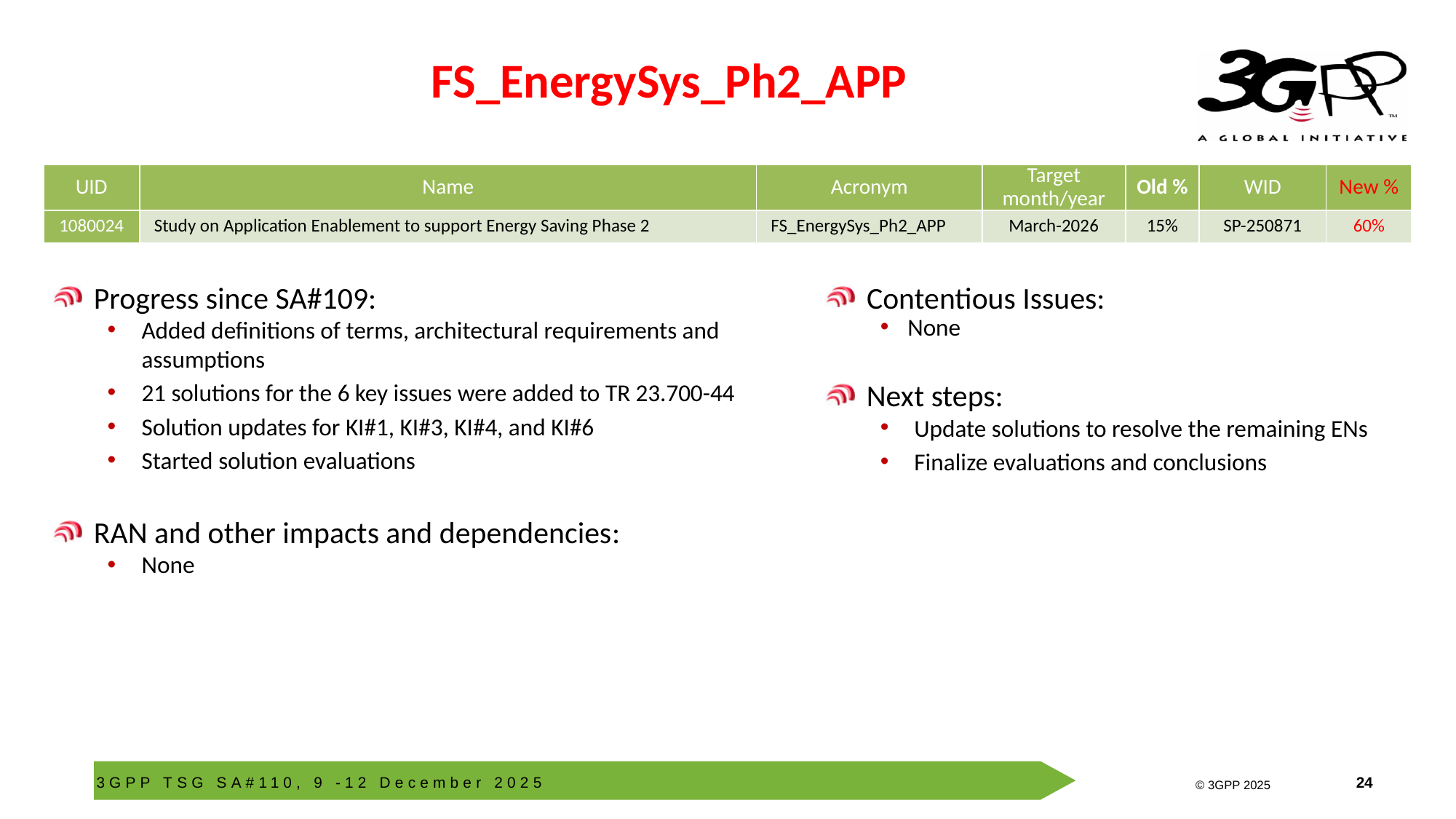

# FS_EnergySys_Ph2_APP
| UID | Name | Acronym | Target month/year | Old % | WID | New % |
| --- | --- | --- | --- | --- | --- | --- |
| 1080024 | Study on Application Enablement to support Energy Saving Phase 2 | FS\_EnergySys\_Ph2\_APP | March-2026 | 15% | SP-250871 | 60% |
Progress since SA#109:
Added definitions of terms, architectural requirements and assumptions
21 solutions for the 6 key issues were added to TR 23.700-44
Solution updates for KI#1, KI#3, KI#4, and KI#6
Started solution evaluations

RAN and other impacts and dependencies:
None
Contentious Issues:
None

Next steps:
Update solutions to resolve the remaining ENs
Finalize evaluations and conclusions